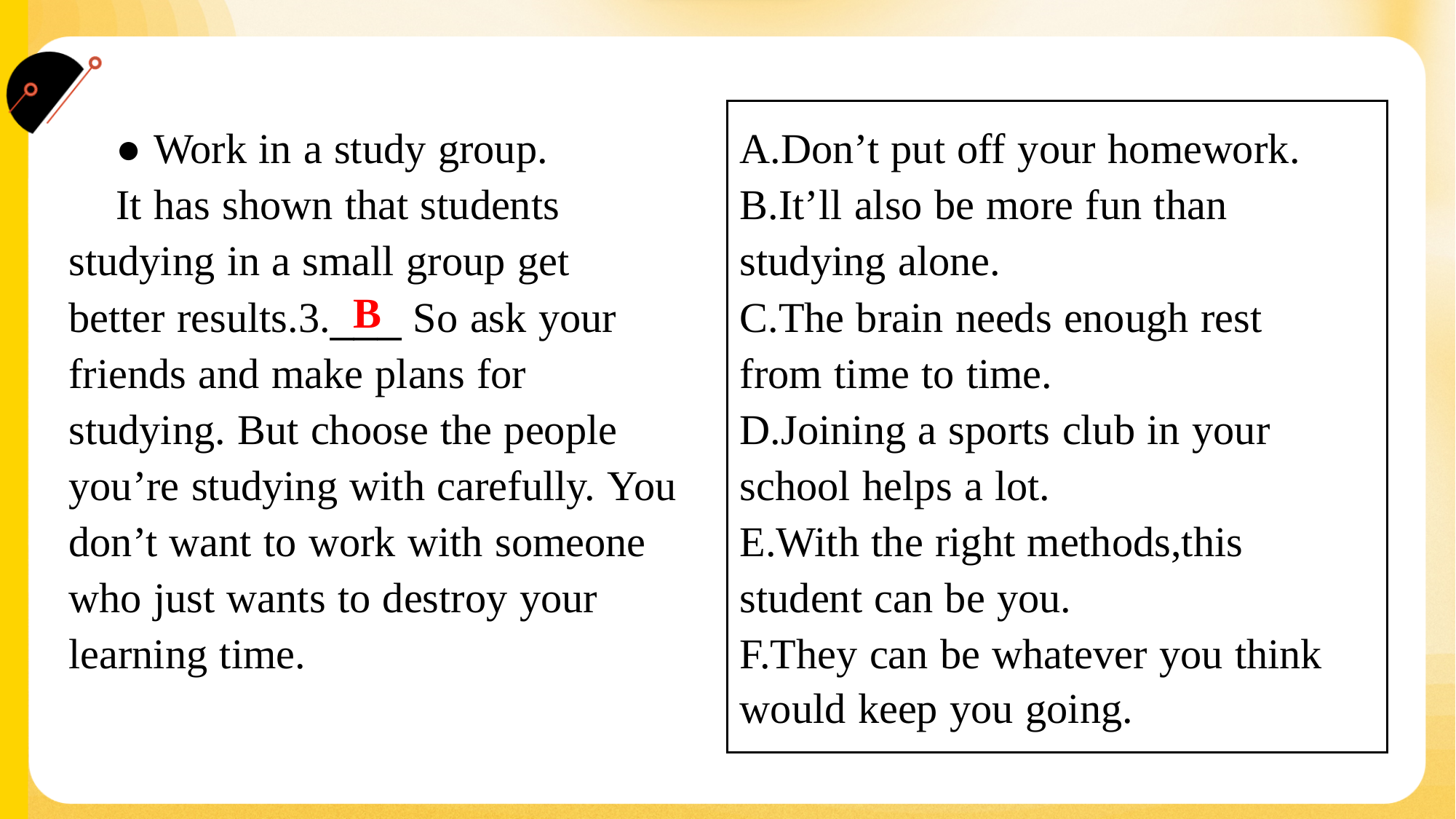

A.Don’t put off your homework.
B.It’ll also be more fun than
studying alone.
C.The brain needs enough rest
from time to time.
D.Joining a sports club in your
school helps a lot.
E.With the right methods,this
student can be you.
F.They can be whatever you think
would keep you going.
    ● Work in a study group.
    It has shown that students
studying in a small group get
better results.3.___ So ask your
friends and make plans for
studying. But choose the people
you’re studying with carefully. You
don’t want to work with someone
who just wants to destroy your
learning time.

B